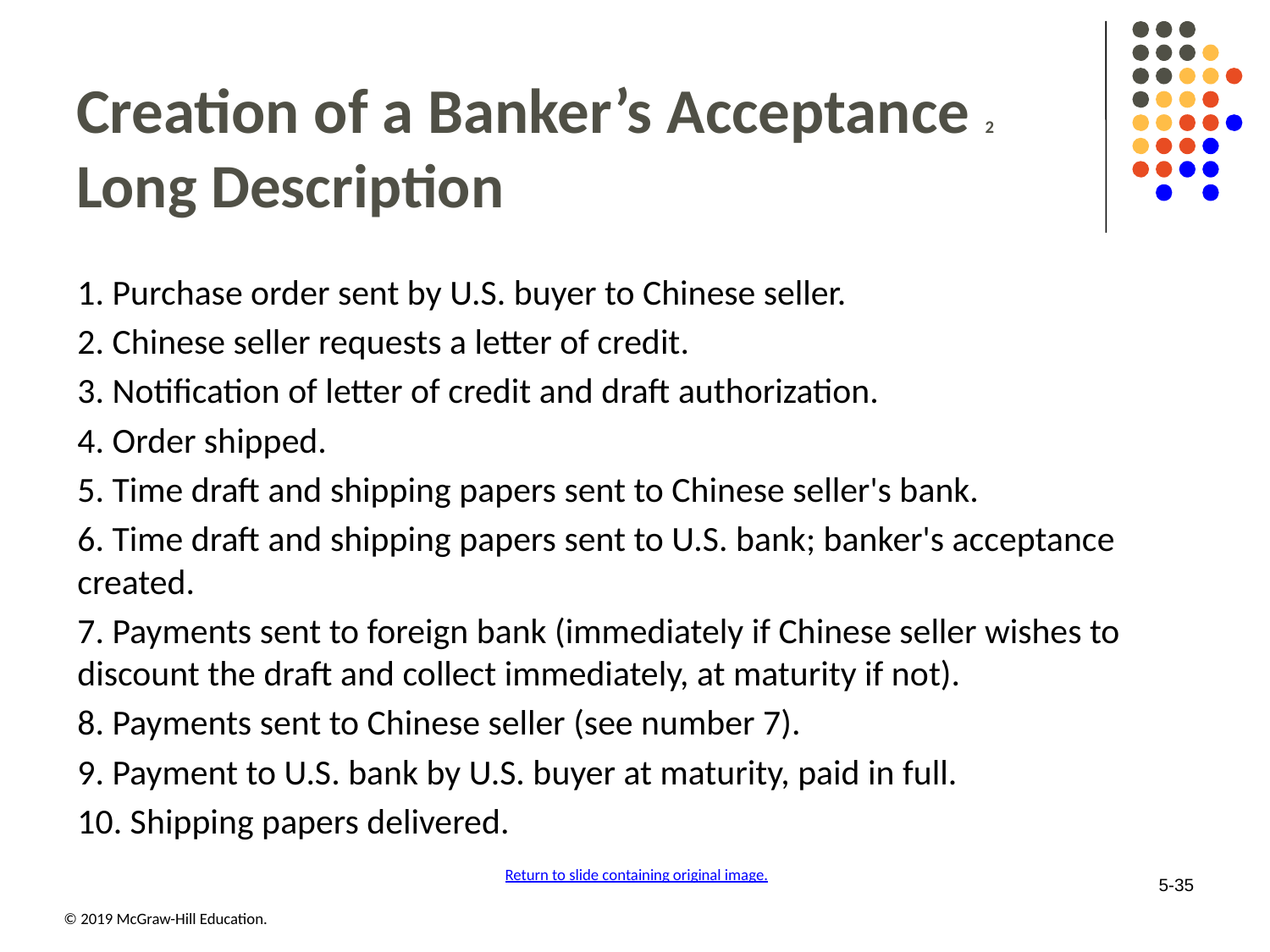

# Creation of a Banker’s Acceptance 2 Long Description
1. Purchase order sent by U.S. buyer to Chinese seller.
2. Chinese seller requests a letter of credit.
3. Notification of letter of credit and draft authorization.
4. Order shipped.
5. Time draft and shipping papers sent to Chinese seller's bank.
6. Time draft and shipping papers sent to U.S. bank; banker's acceptance created.
7. Payments sent to foreign bank (immediately if Chinese seller wishes to discount the draft and collect immediately, at maturity if not).
8. Payments sent to Chinese seller (see number 7).
9. Payment to U.S. bank by U.S. buyer at maturity, paid in full.
10. Shipping papers delivered.
Return to slide containing original image.
5-35